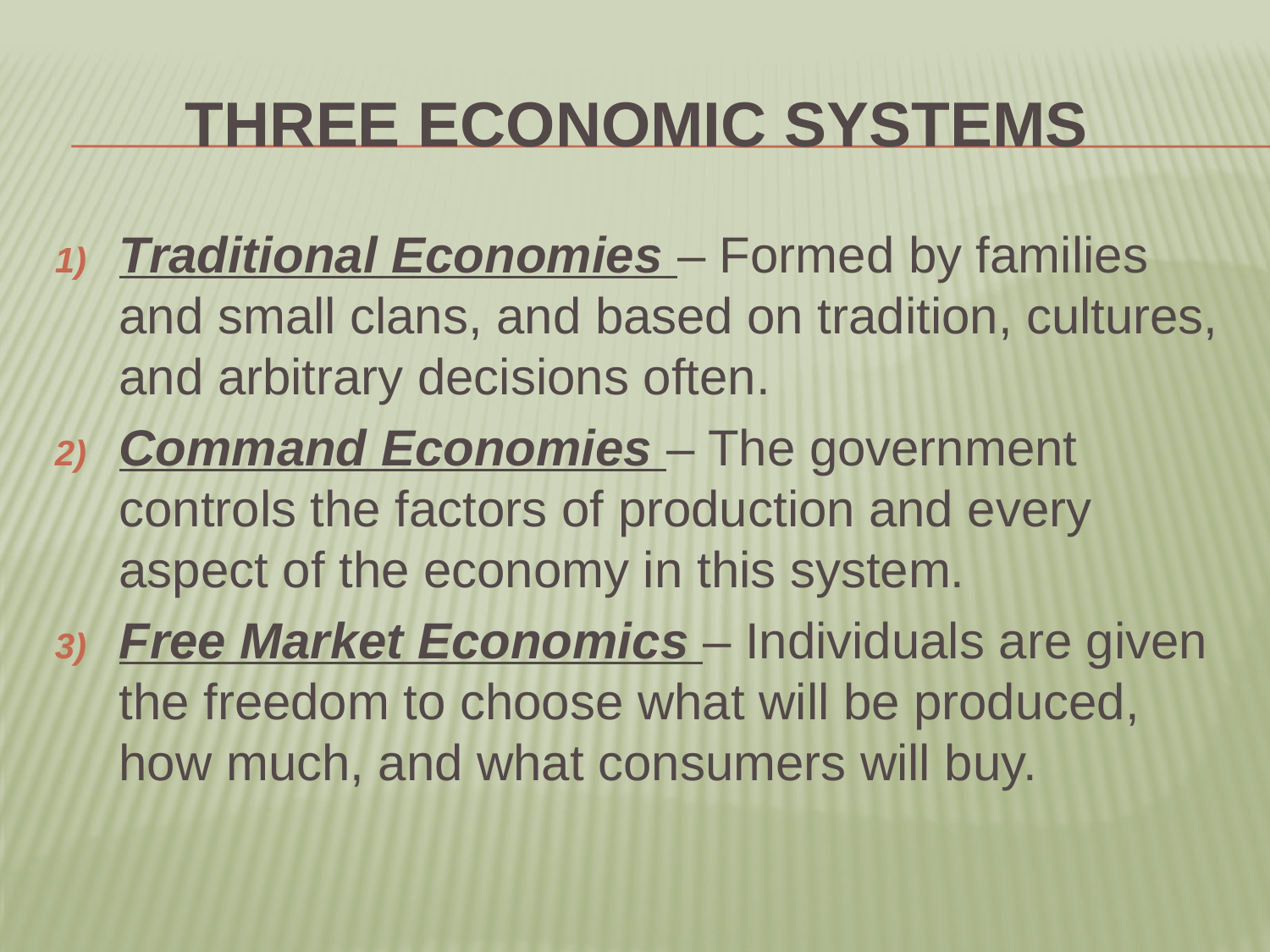

# Three Economic systems
Traditional Economies – Formed by families and small clans, and based on tradition, cultures, and arbitrary decisions often.
Command Economies – The government controls the factors of production and every aspect of the economy in this system.
Free Market Economics – Individuals are given the freedom to choose what will be produced, how much, and what consumers will buy.